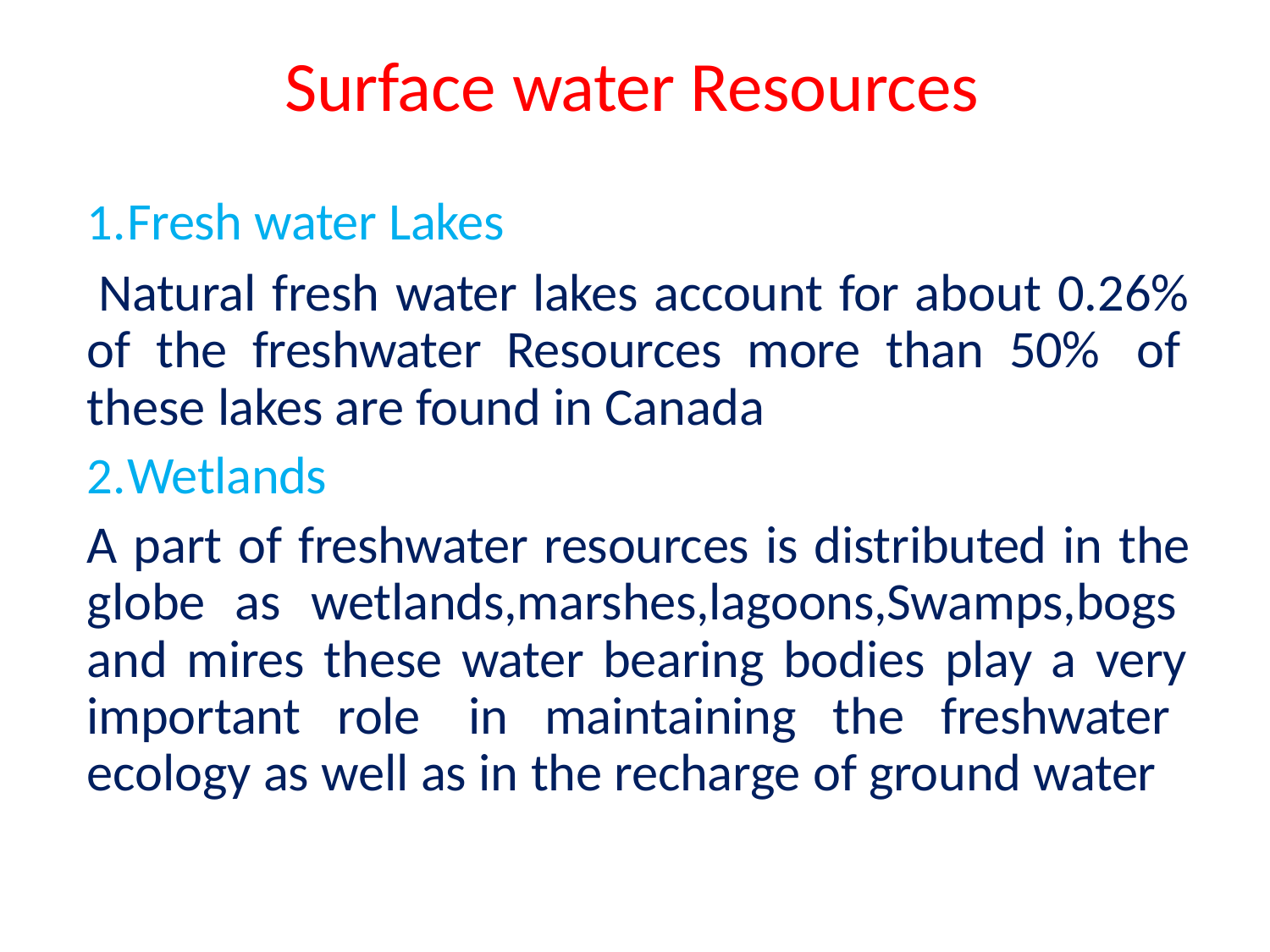

# Surface water Resources
Fresh water Lakes
Natural fresh water lakes account for about 0.26%  of the freshwater Resources more than 50% of  these lakes are found in Canada
Wetlands
A part of freshwater resources is distributed in the  globe as wetlands,marshes,lagoons,Swamps,bogs  and mires these water bearing bodies play a very  important role in maintaining the freshwater  ecology as well as in the recharge of ground water